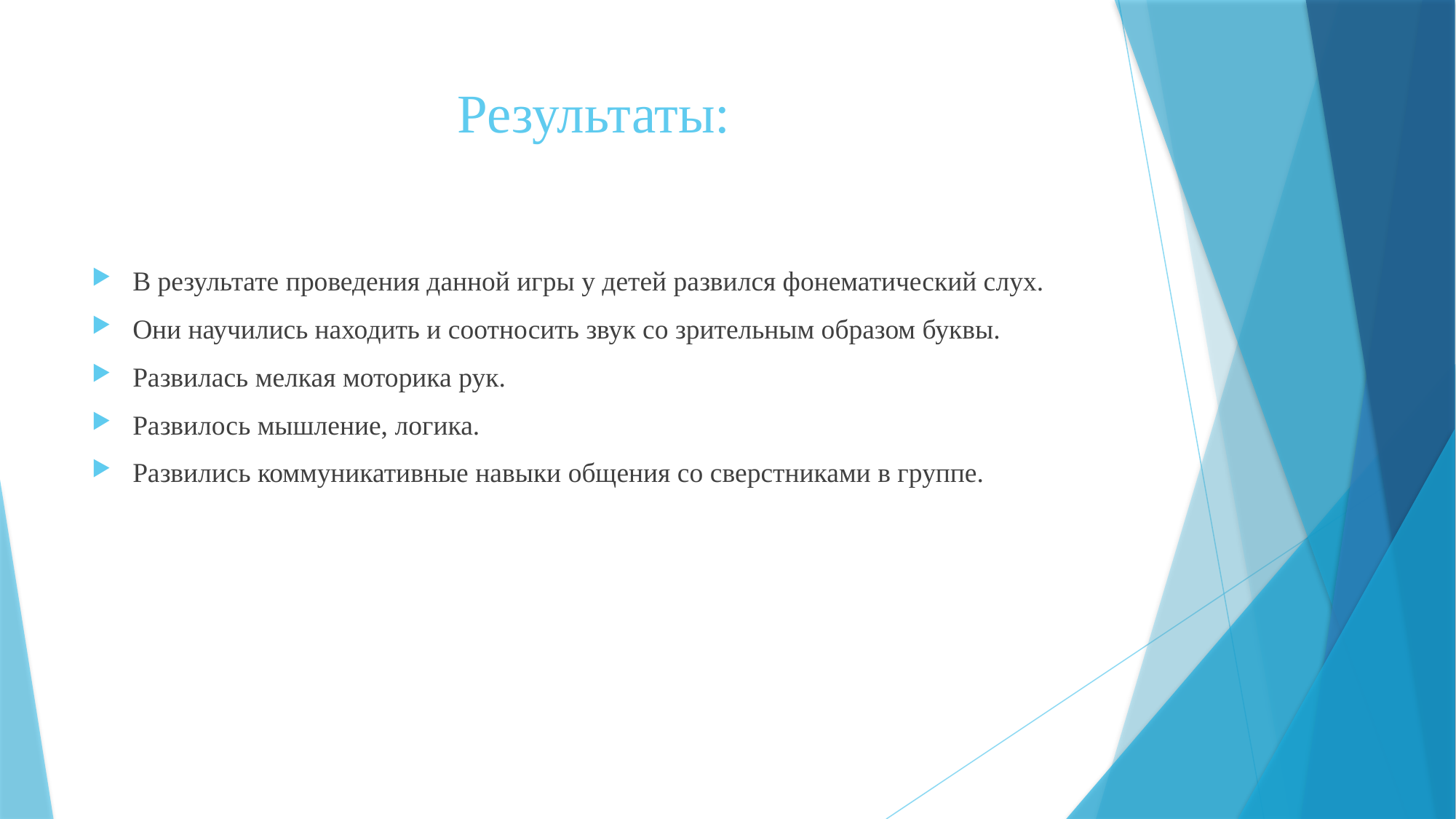

# Результаты:
В результате проведения данной игры у детей развился фонематический слух.
Они научились находить и соотносить звук со зрительным образом буквы.
Развилась мелкая моторика рук.
Развилось мышление, логика.
Развились коммуникативные навыки общения со сверстниками в группе.